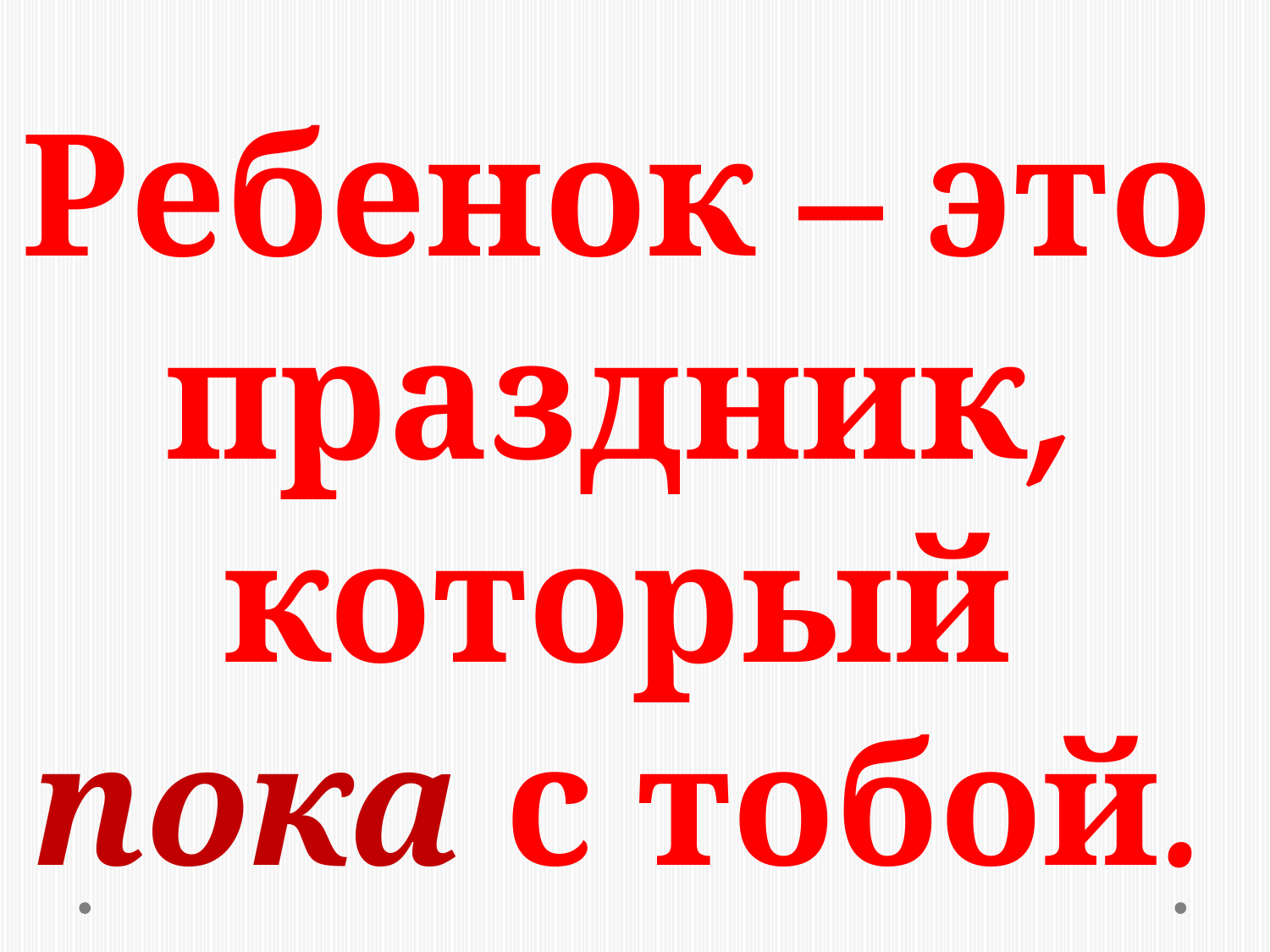

Ребенок – это праздник, который пока с тобой.